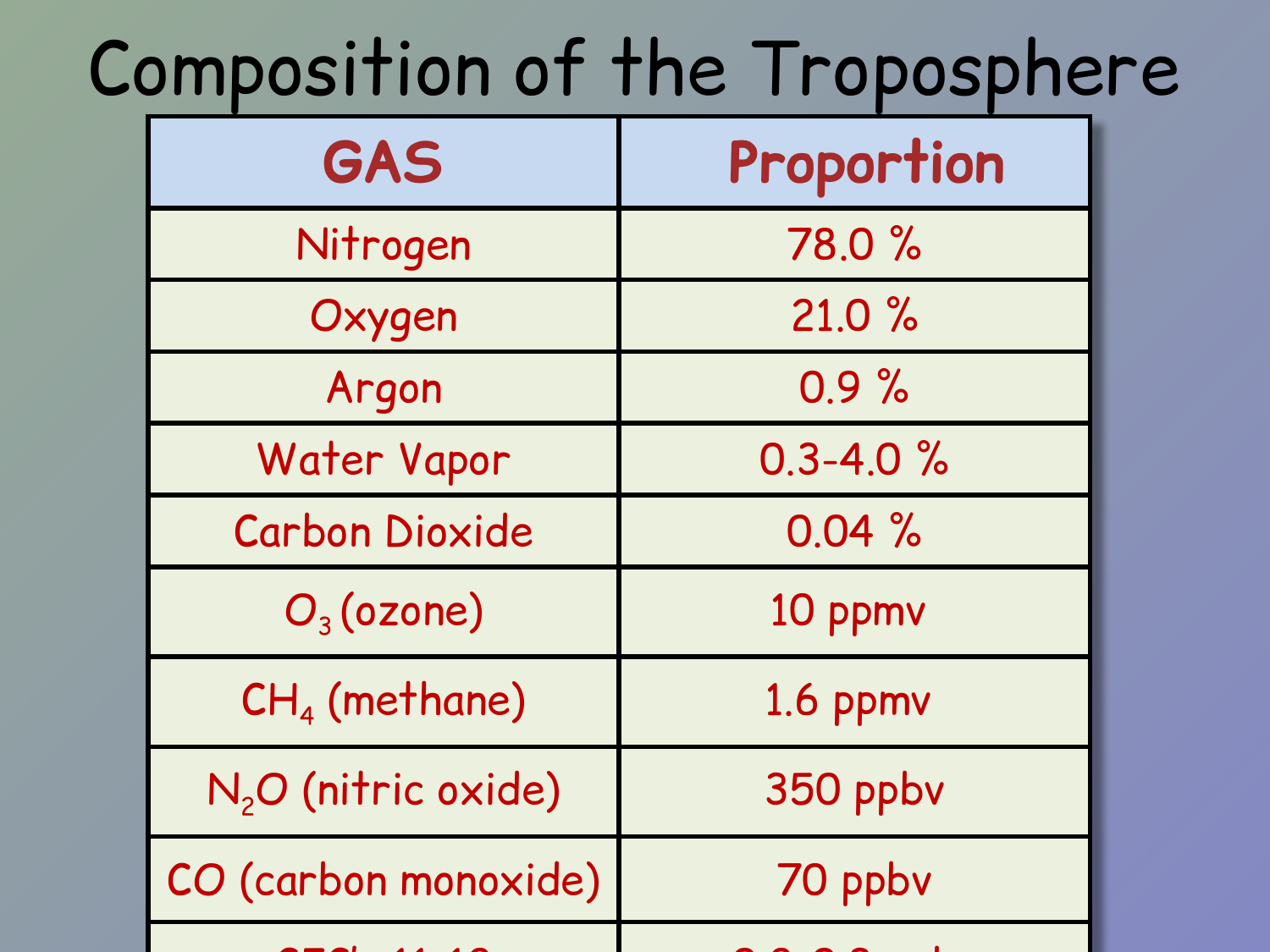

# Composition of the Troposphere
| GAS | Proportion |
| --- | --- |
| Nitrogen | 78.0 % |
| Oxygen | 21.0 % |
| Argon | 0.9 % |
| Water Vapor | 0.3-4.0 % |
| Carbon Dioxide | 0.04 % |
| O3 (ozone) | 10 ppmv |
| CH4 (methane) | 1.6 ppmv |
| N2O (nitric oxide) | 350 ppbv |
| CO (carbon monoxide) | 70 ppbv |
| CFC’s 11-12 | 0.2-0.3 ppbv |